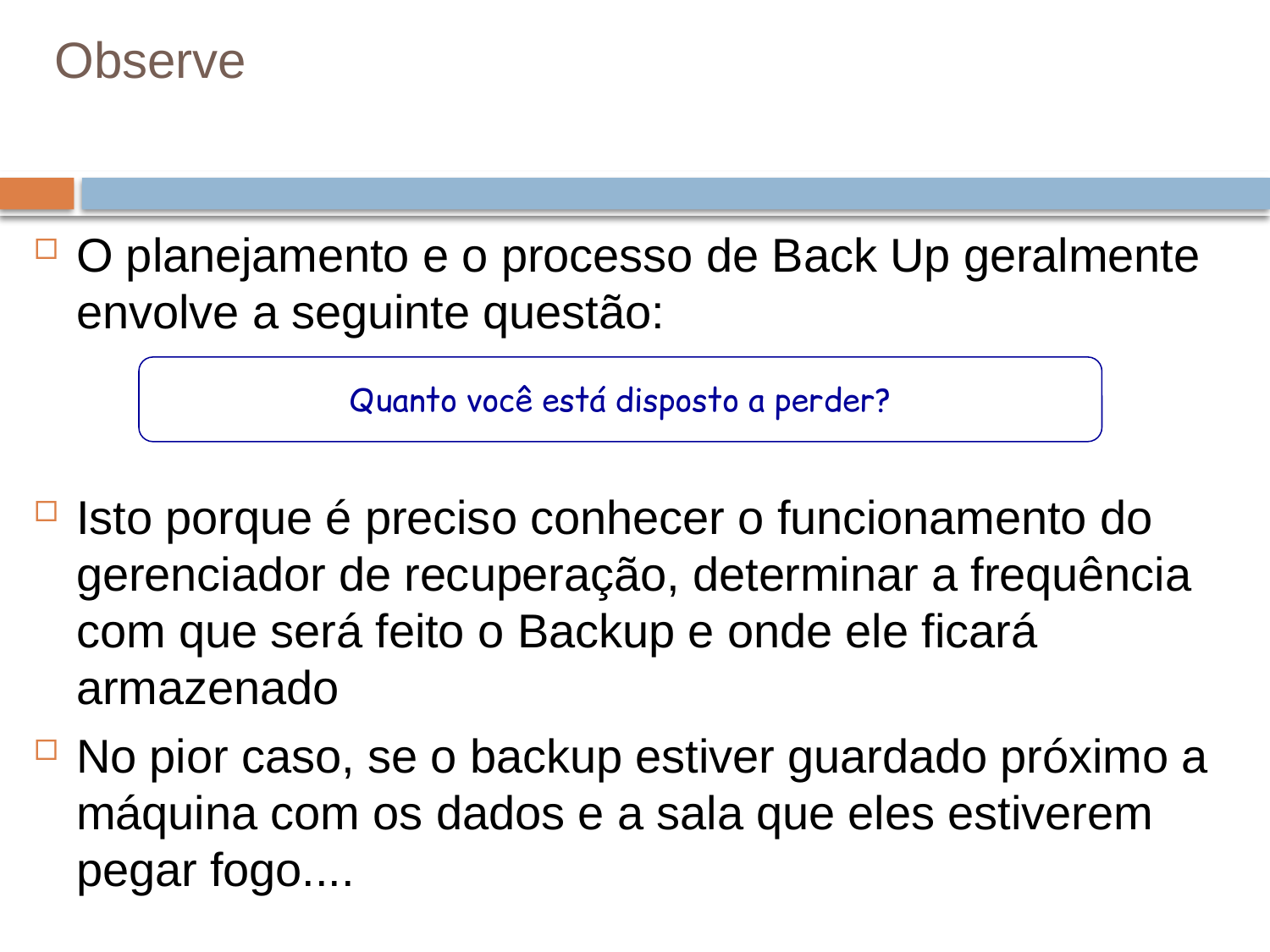

# Observe
O planejamento e o processo de Back Up geralmente envolve a seguinte questão:

Isto porque é preciso conhecer o funcionamento do gerenciador de recuperação, determinar a frequência com que será feito o Backup e onde ele ficará armazenado
No pior caso, se o backup estiver guardado próximo a máquina com os dados e a sala que eles estiverem pegar fogo....
Quanto você está disposto a perder?